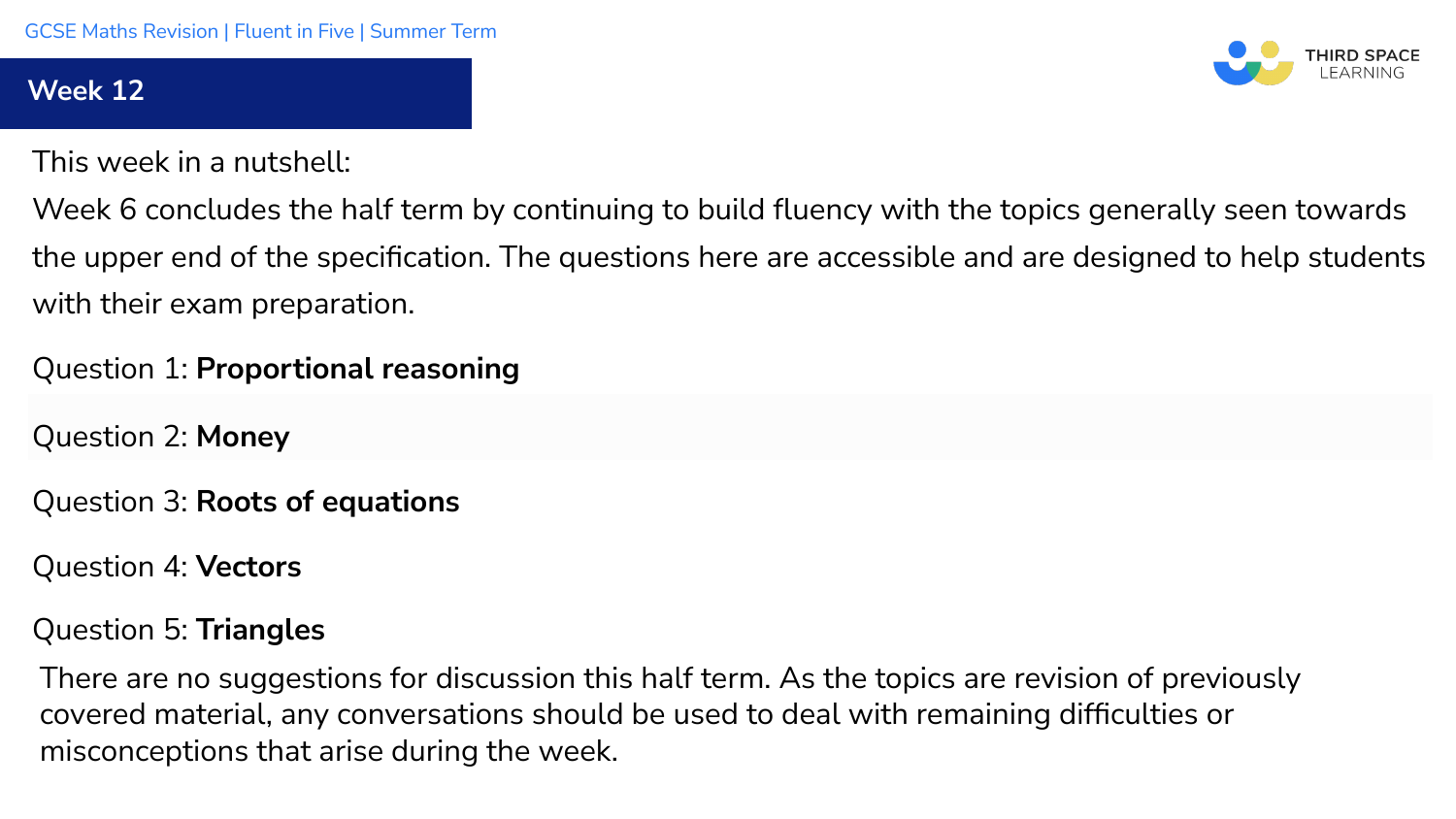

Week 12
| This week in a nutshell: Week 6 concludes the half term by continuing to build fluency with the topics generally seen towards the upper end of the specification. The questions here are accessible and are designed to help students with their exam preparation. |
| --- |
| Question 1: Proportional reasoning |
| Question 2: Money |
| Question 3: Roots of equations |
| Question 4: Vectors |
| Question 5: Triangles |
There are no suggestions for discussion this half term. As the topics are revision of previously covered material, any conversations should be used to deal with remaining difficulties or misconceptions that arise during the week.